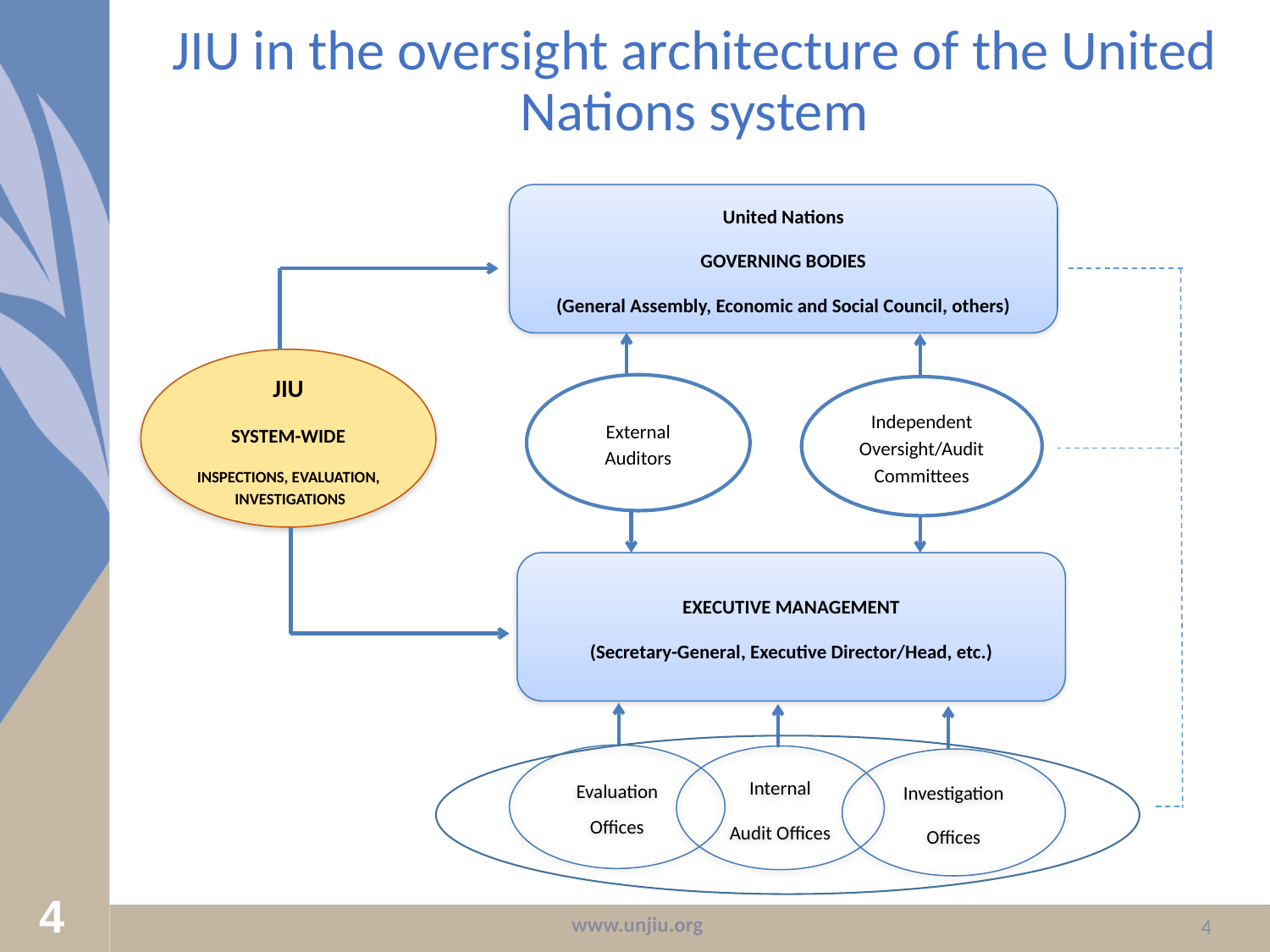

# JIU in the oversight architecture of the United Nations system
United Nations
GOVERNING BODIES
(General Assembly, Economic and Social Council, others)
JIU
SYSTEM-WIDE
INSPECTIONS, EVALUATION,  INVESTIGATIONS
External Auditors
Independent Oversight/Audit Committees
EXECUTIVE MANAGEMENT
(Secretary-General, Executive Director/Head, etc.)
Evaluation
Offices
Internal
Audit Offices
Investigation
Offices

4
www.unjiu.org
4